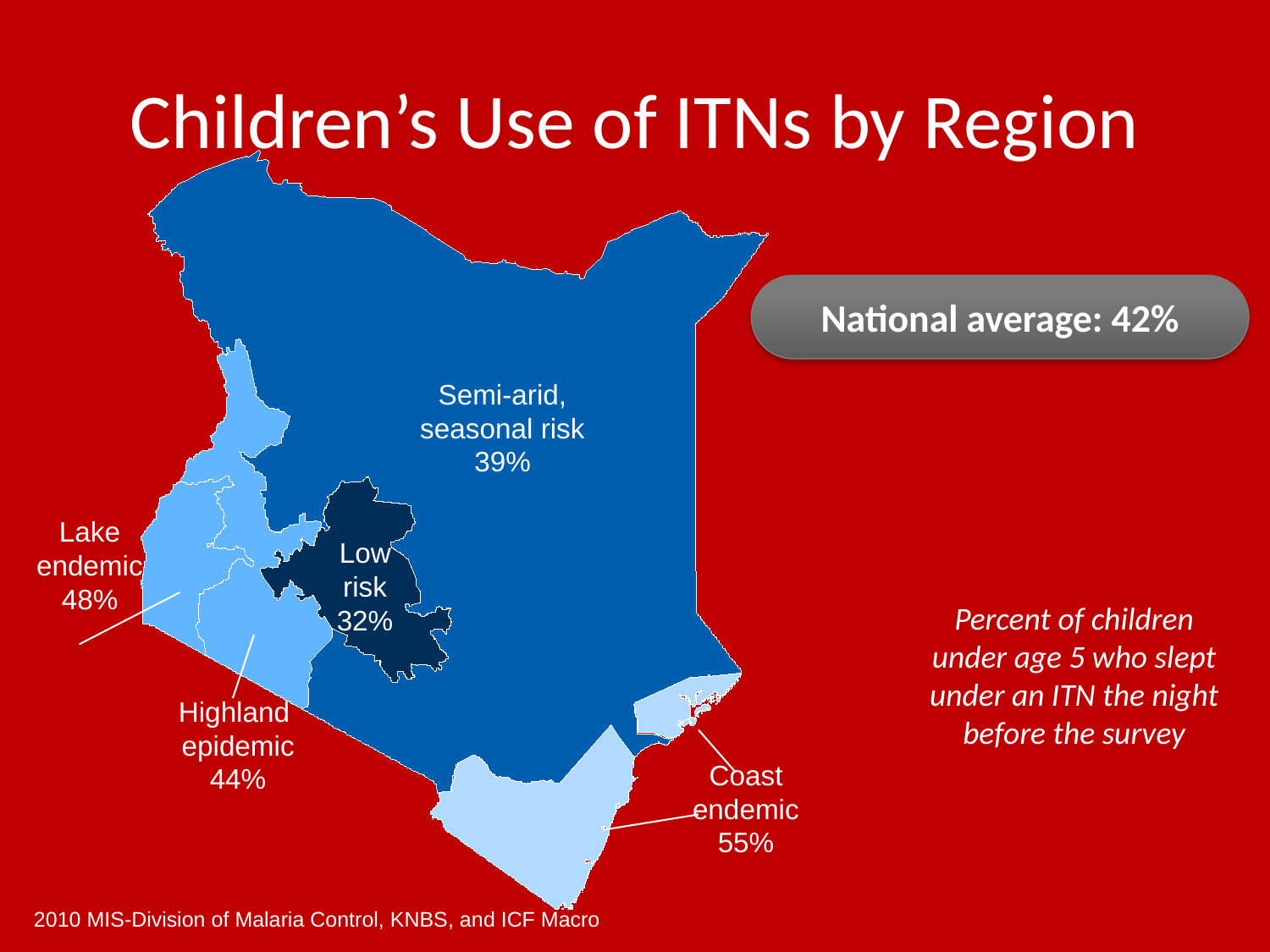

# Children’s Use of ITNs by Region

National average: 42%
Semi-arid, seasonal risk
39%
Lake
endemic
48%
Low
risk
32%
Percent of children under age 5 who slept under an ITN the night before the survey
Highland
epidemic
44%
Coast
endemic
55%
2010 MIS-Division of Malaria Control, KNBS, and ICF Macro